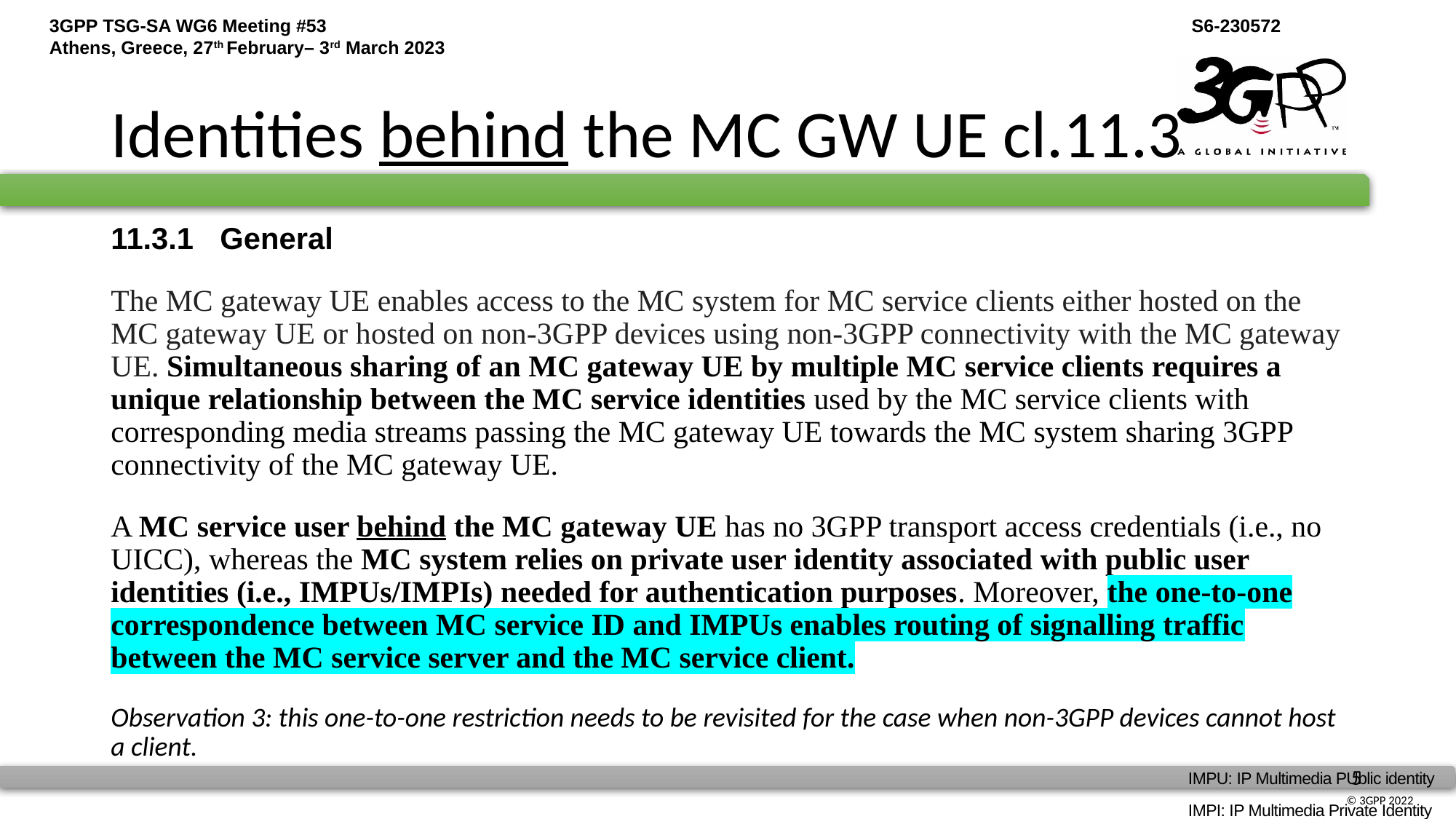

# Identities behind the MC GW UE cl.11.3
11.3.1	General
The MC gateway UE enables access to the MC system for MC service clients either hosted on the MC gateway UE or hosted on non-3GPP devices using non-3GPP connectivity with the MC gateway UE. Simultaneous sharing of an MC gateway UE by multiple MC service clients requires a unique relationship between the MC service identities used by the MC service clients with corresponding media streams passing the MC gateway UE towards the MC system sharing 3GPP connectivity of the MC gateway UE.
A MC service user behind the MC gateway UE has no 3GPP transport access credentials (i.e., no UICC), whereas the MC system relies on private user identity associated with public user identities (i.e., IMPUs/IMPIs) needed for authentication purposes. Moreover, the one-to-one correspondence between MC service ID and IMPUs enables routing of signalling traffic between the MC service server and the MC service client.
Observation 3: this one-to-one restriction needs to be revisited for the case when non-3GPP devices cannot host a client.
IMPU: IP Multimedia PUblic identity
IMPI: IP Multimedia Private Identity